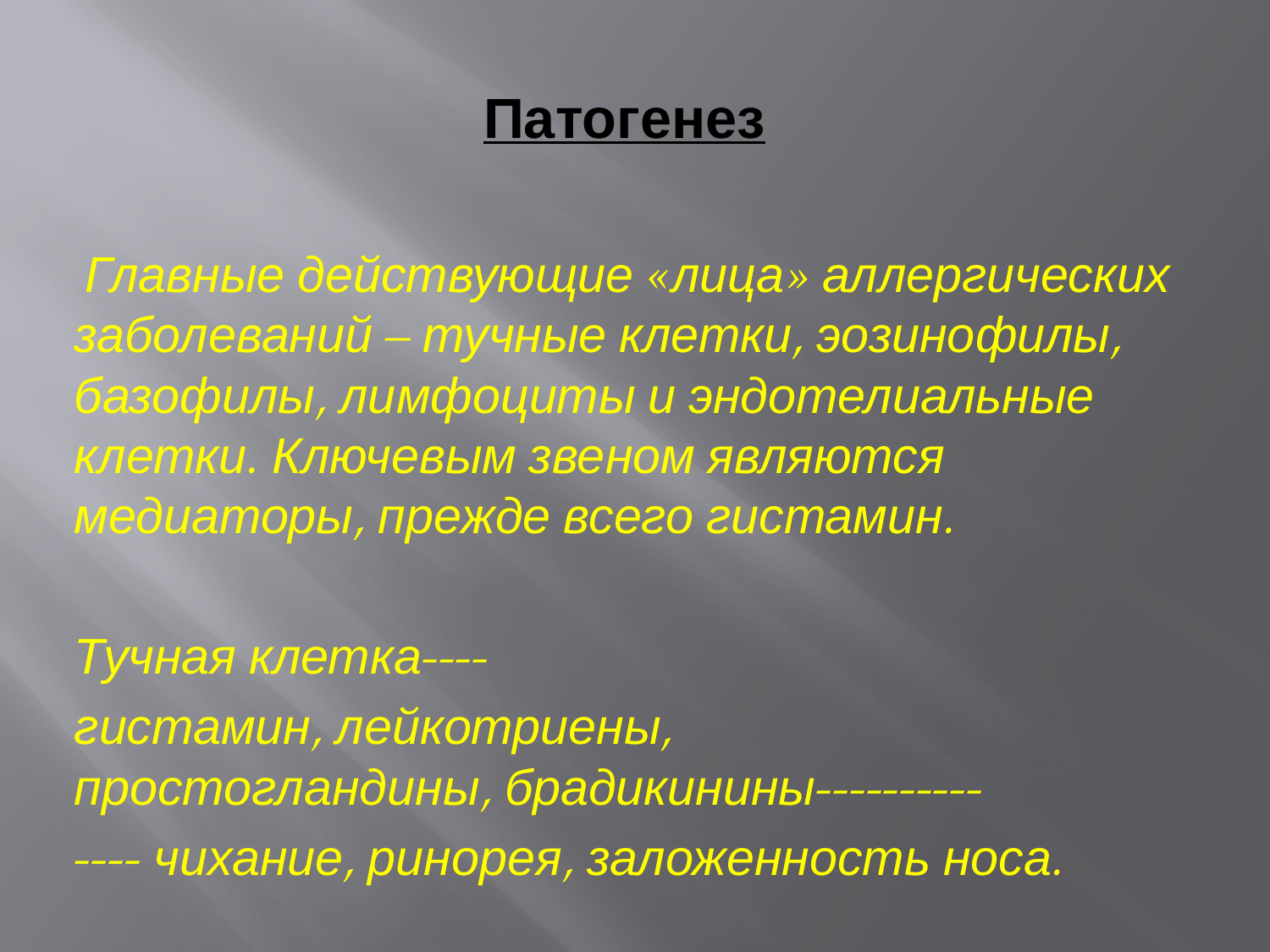

# Патогенез
 Главные действующие «лица» аллергических заболеваний – тучные клетки, эозинофилы, базофилы, лимфоциты и эндотелиальные клетки. Ключевым звеном являются медиаторы, прежде всего гистамин.

Тучная клетка----
гистамин, лейкотриены,                 простогландины, брадикинины----------
---- чихание, ринорея, заложенность носа.